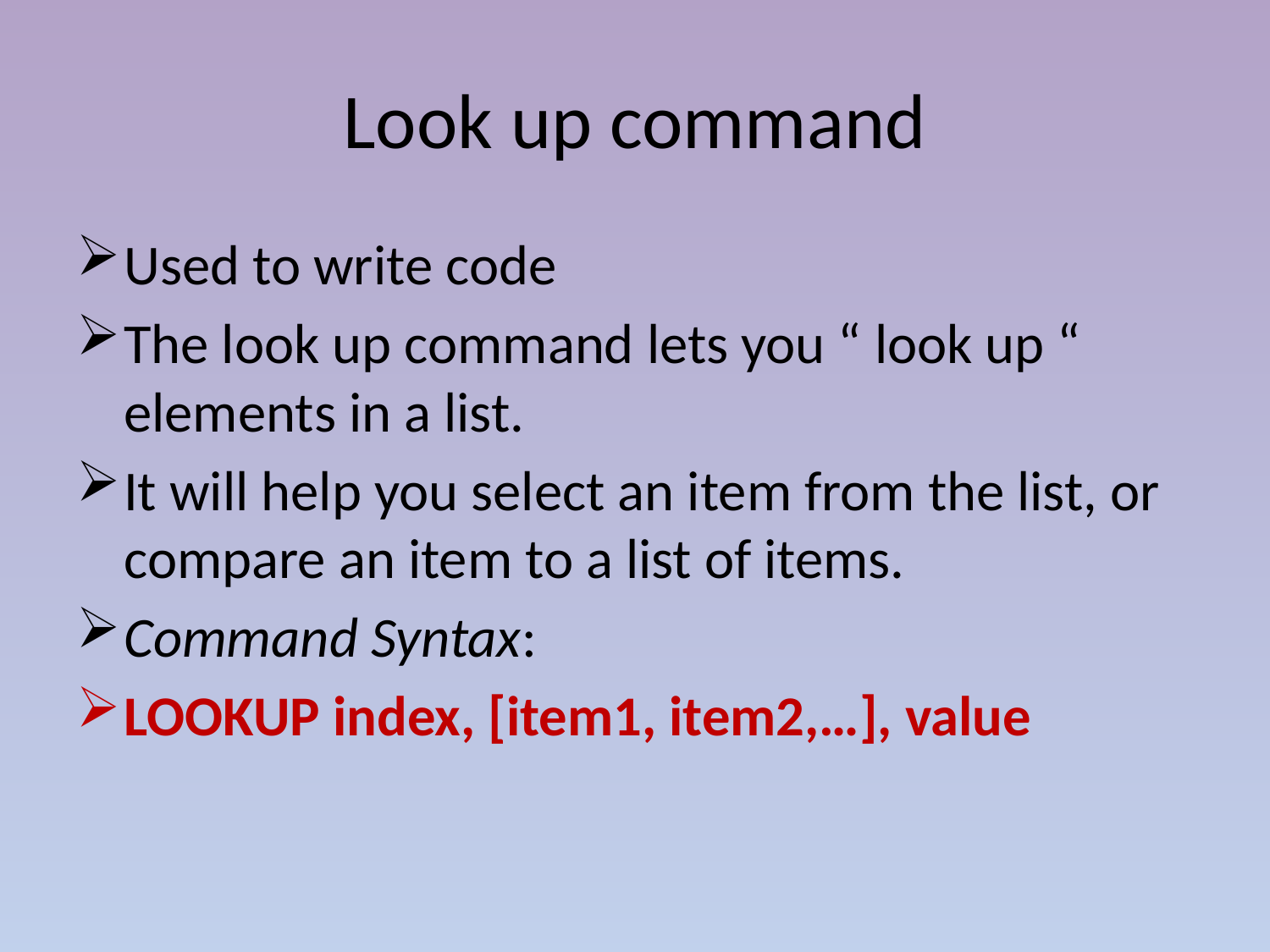

# Look up command
Used to write code
The look up command lets you “ look up “ elements in a list.
It will help you select an item from the list, or compare an item to a list of items.
Command Syntax:
LOOKUP index, [item1, item2,…], value